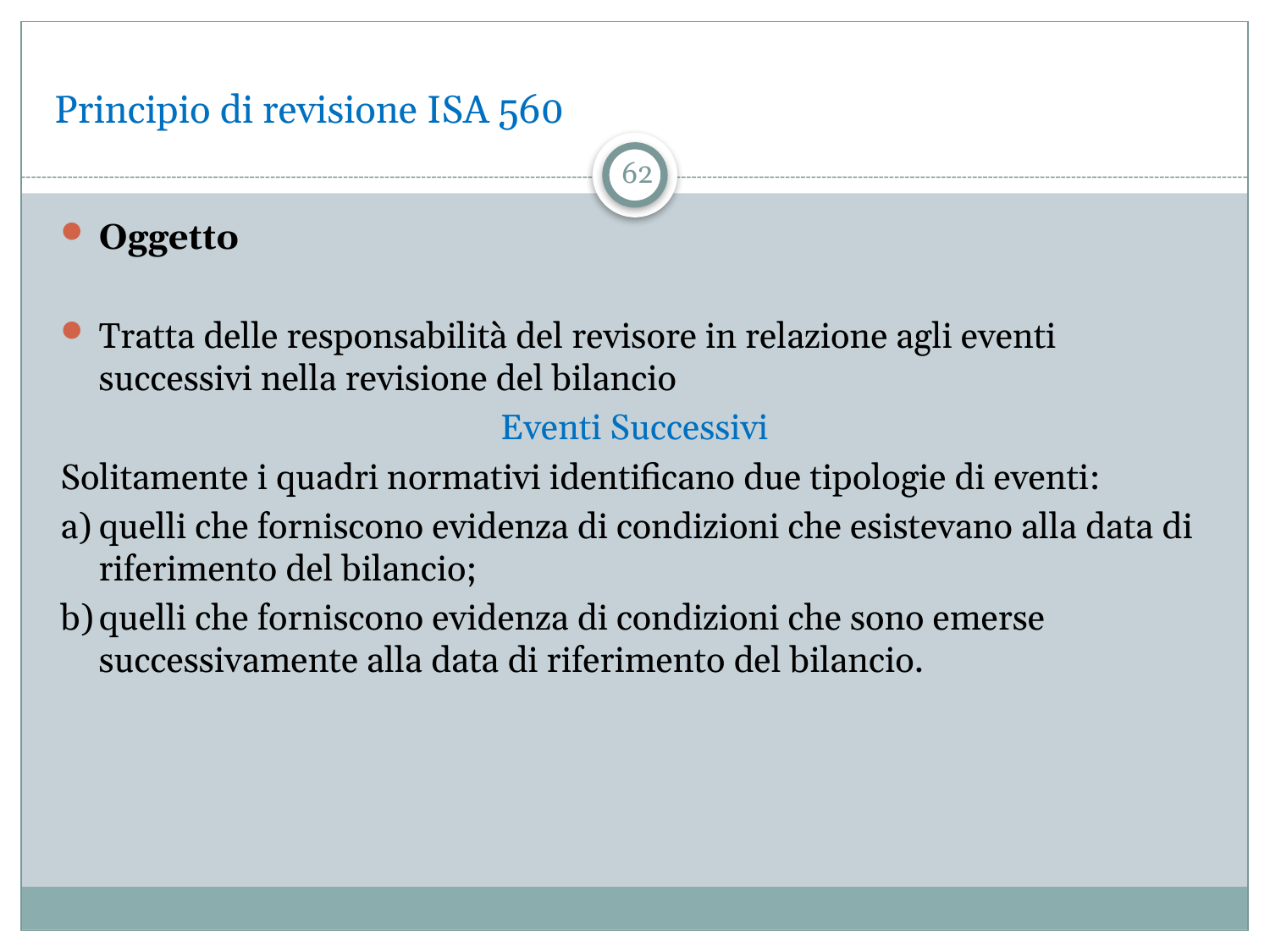

# Principio di revisione ISA 560
62
Oggetto

Tratta delle responsabilità del revisore in relazione agli eventi successivi nella revisione del bilancio
Eventi Successivi
Solitamente i quadri normativi identificano due tipologie di eventi:
a)	quelli che forniscono evidenza di condizioni che esistevano alla data di riferimento del bilancio;
b)	quelli che forniscono evidenza di condizioni che sono emerse successivamente alla data di riferimento del bilancio.